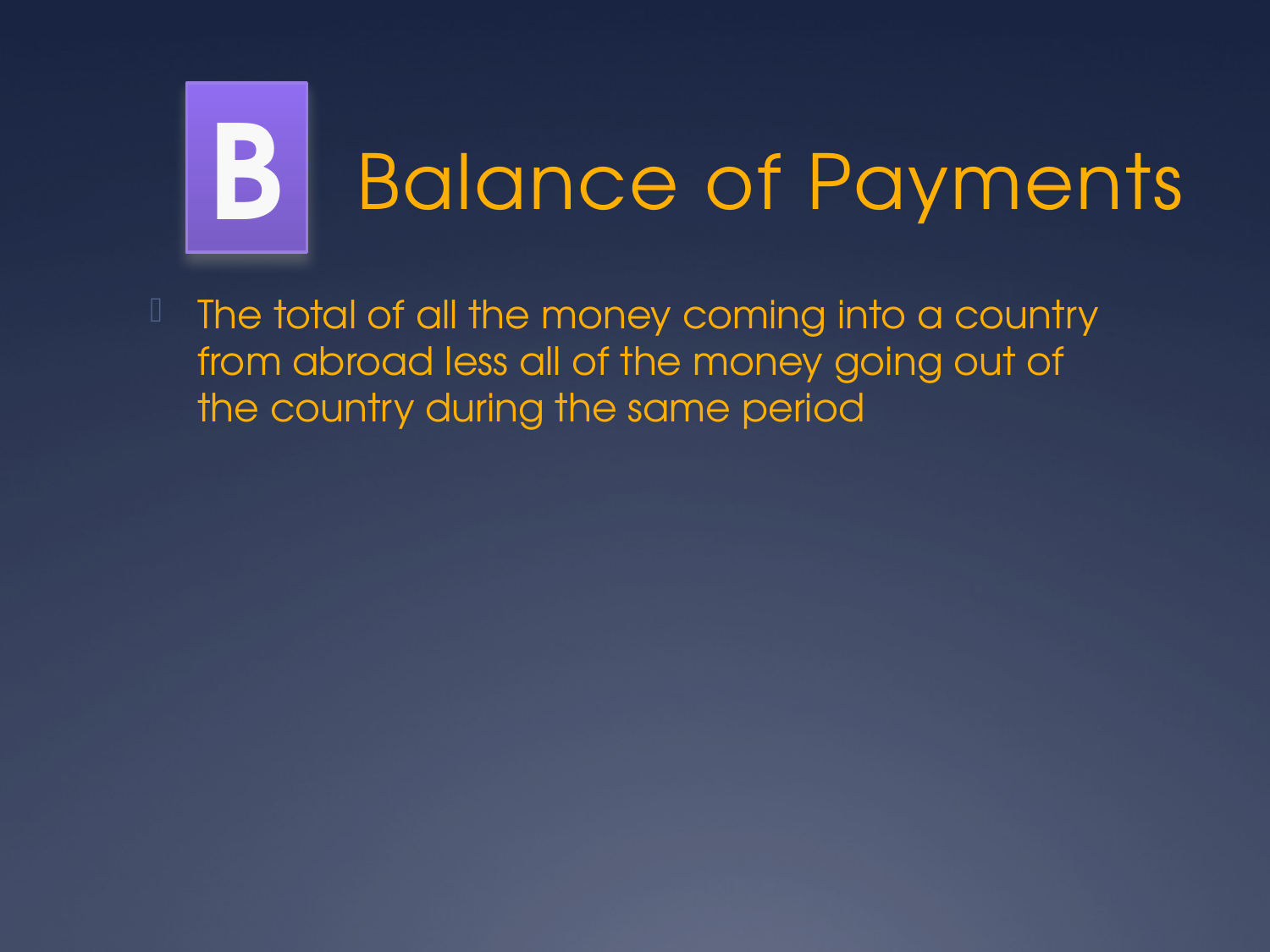

B
# Balance of Payments
The total of all the money coming into a country from abroad less all of the money going out of the country during the same period